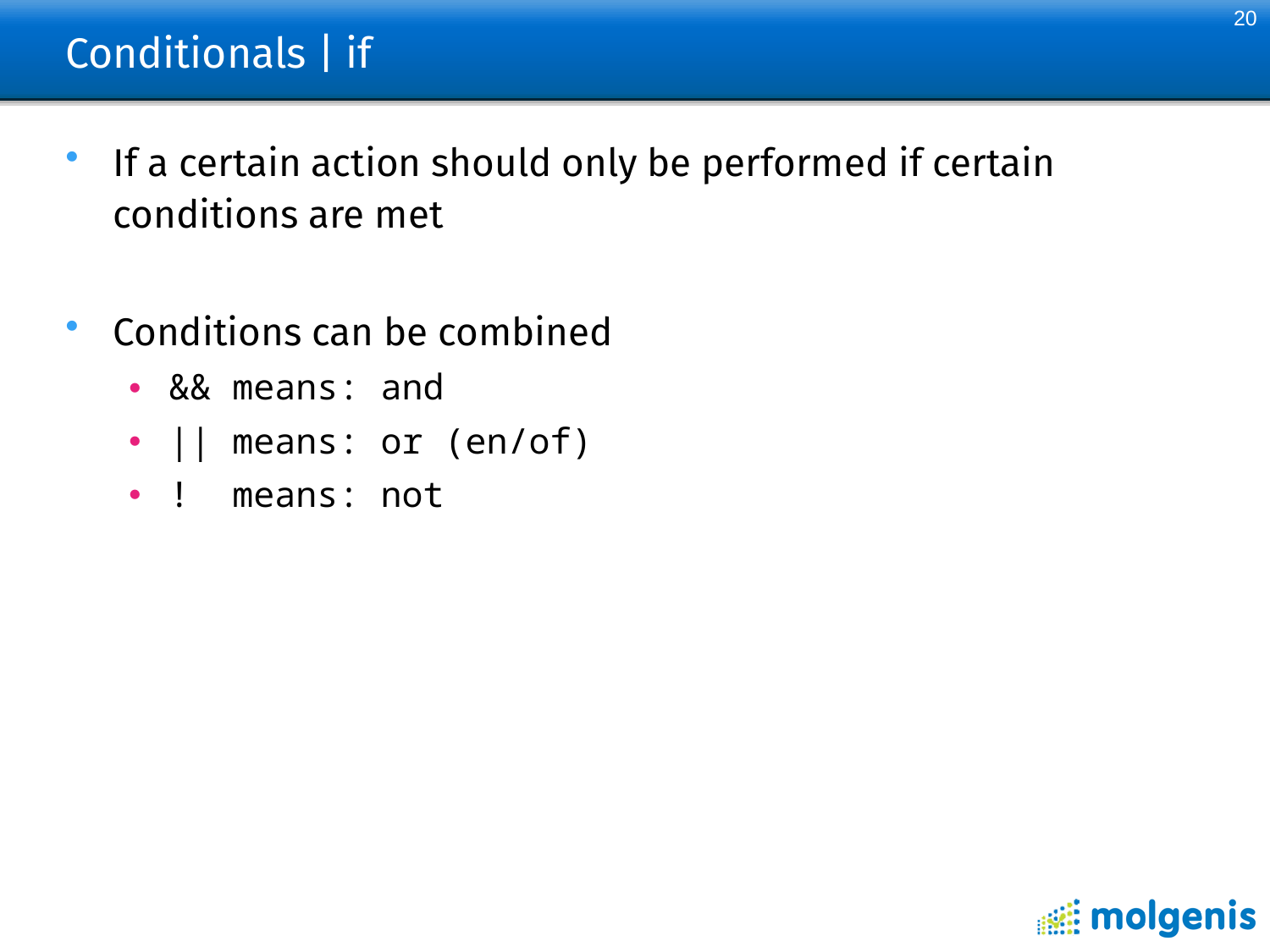

20
# Conditionals | if
If a certain action should only be performed if certain conditions are met

Conditions can be combined
&& means: and
|| means: or (en/of)
!  means: not